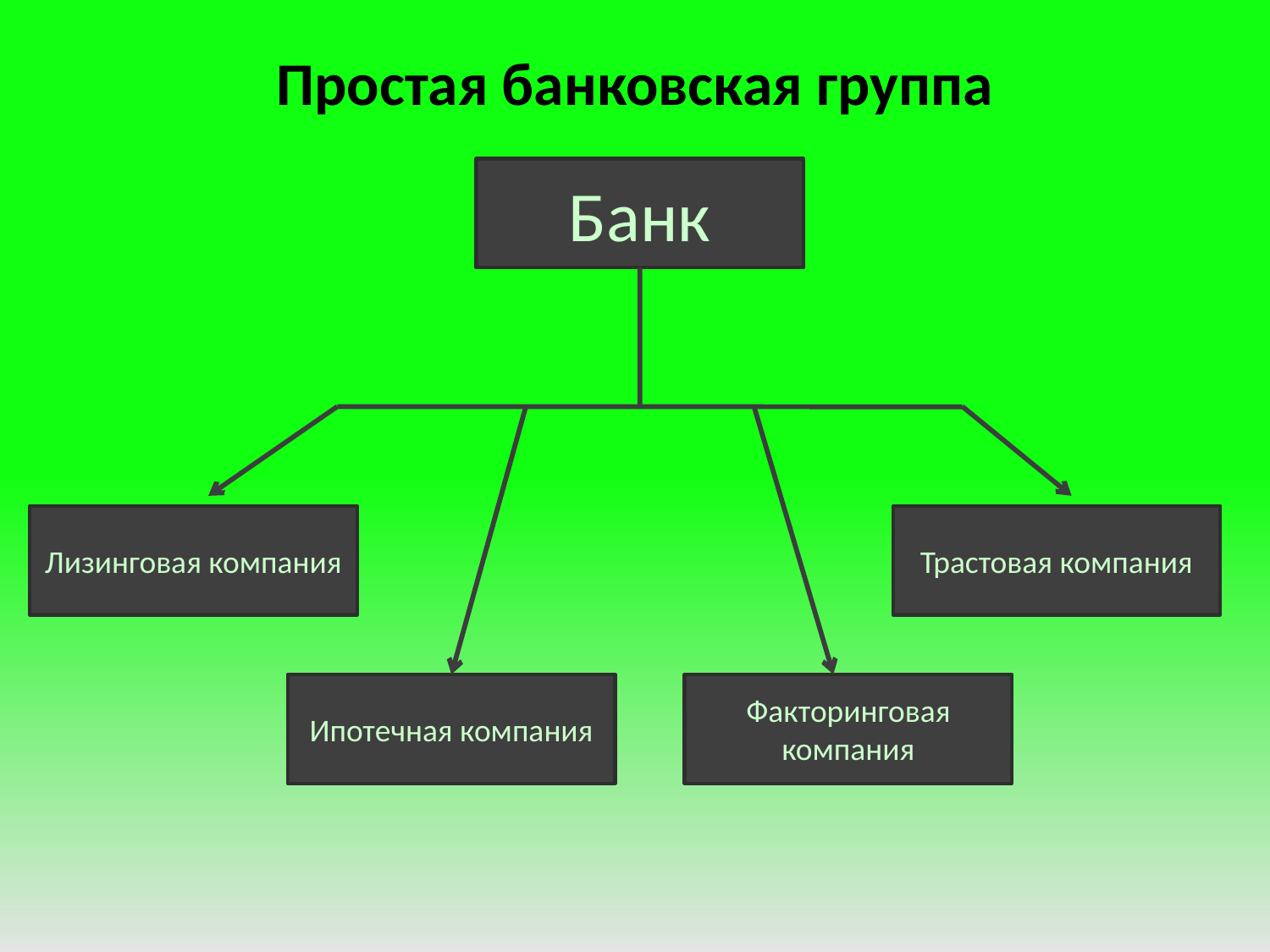

# Простая банковская группа
Банк

Лизинговая компания
Трастовая компания
Ипотечная компания
Факторинговая компания